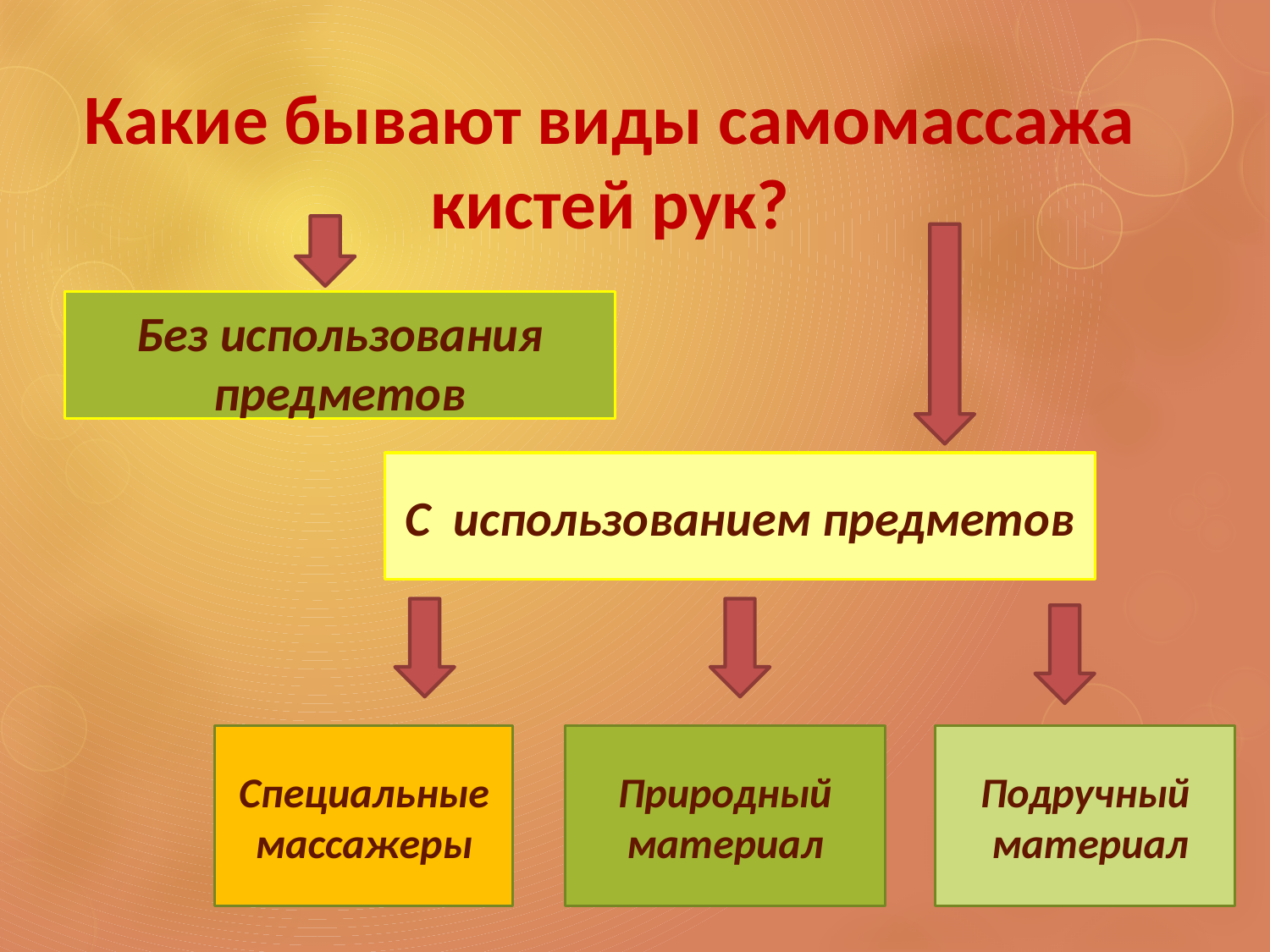

# Какие бывают виды самомассажа кистей рук?

Без использования предметов

С  использованием предметов

Специальные массажеры
Природный материал
Подручный
 материал